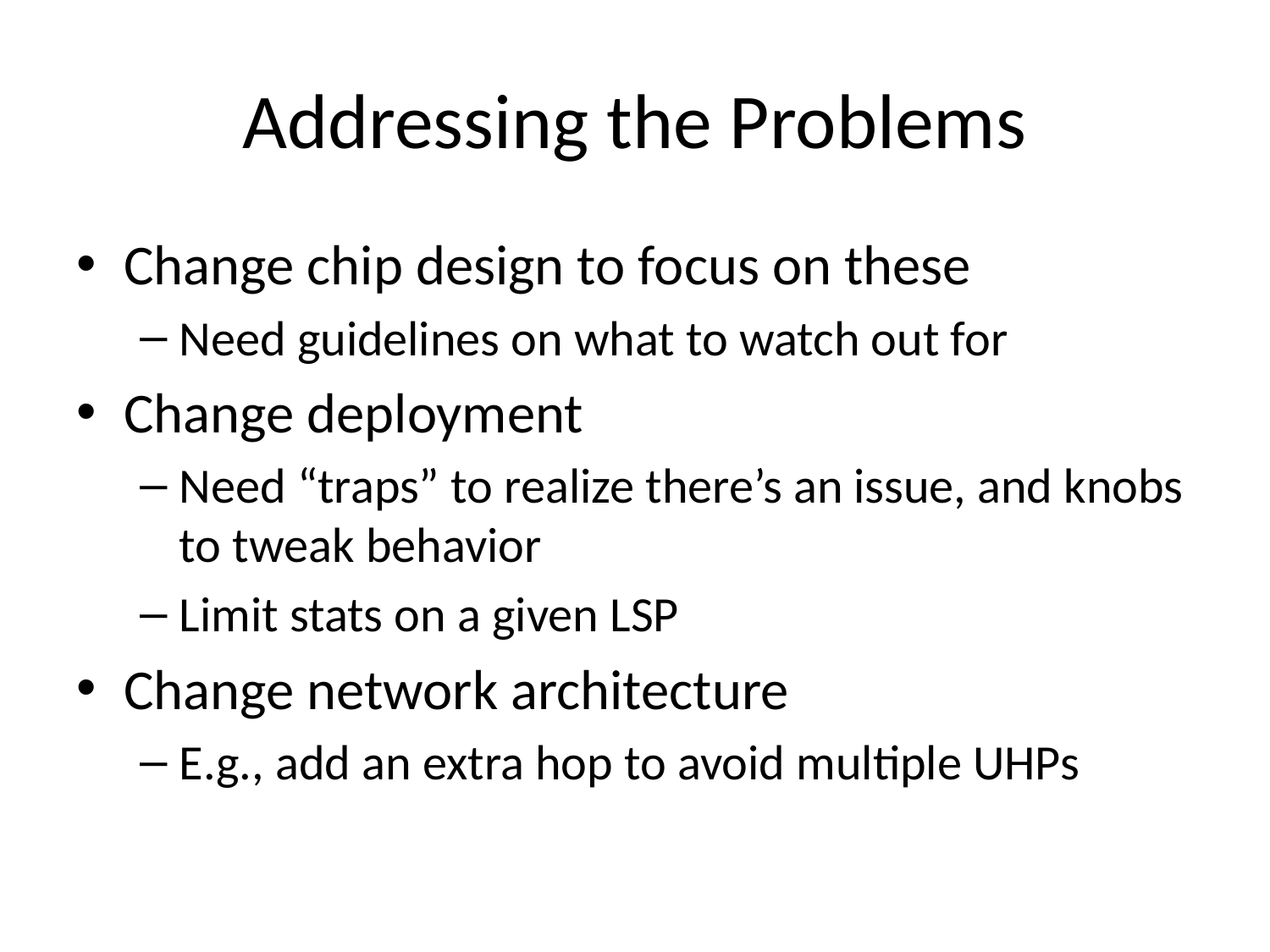

# Addressing the Problems
Change chip design to focus on these
Need guidelines on what to watch out for
Change deployment
Need “traps” to realize there’s an issue, and knobs to tweak behavior
Limit stats on a given LSP
Change network architecture
E.g., add an extra hop to avoid multiple UHPs